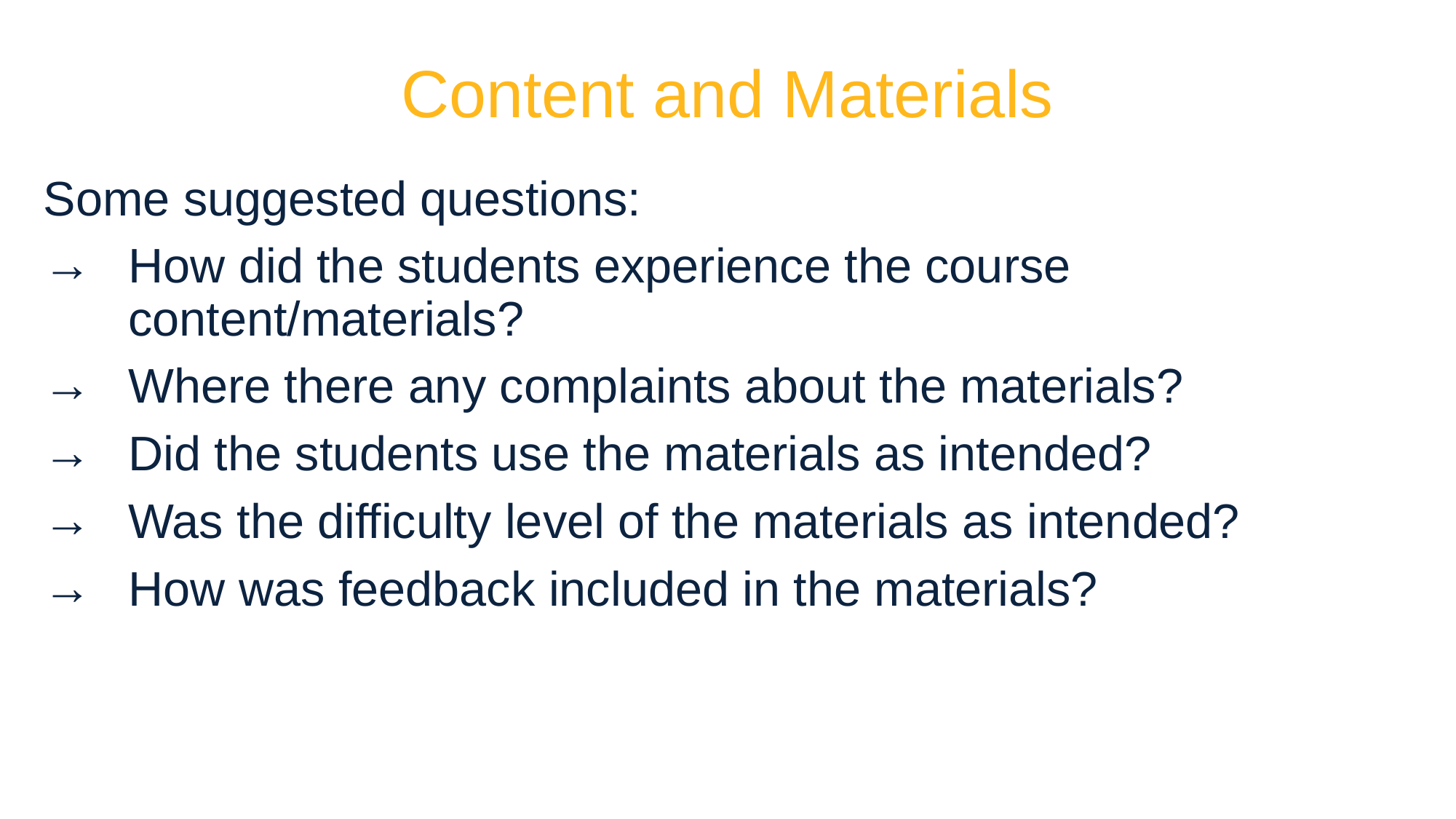

# Content and Materials
Some suggested questions:
How did the students experience the course content/materials?
Where there any complaints about the materials?
Did the students use the materials as intended?
Was the difficulty level of the materials as intended?
How was feedback included in the materials?